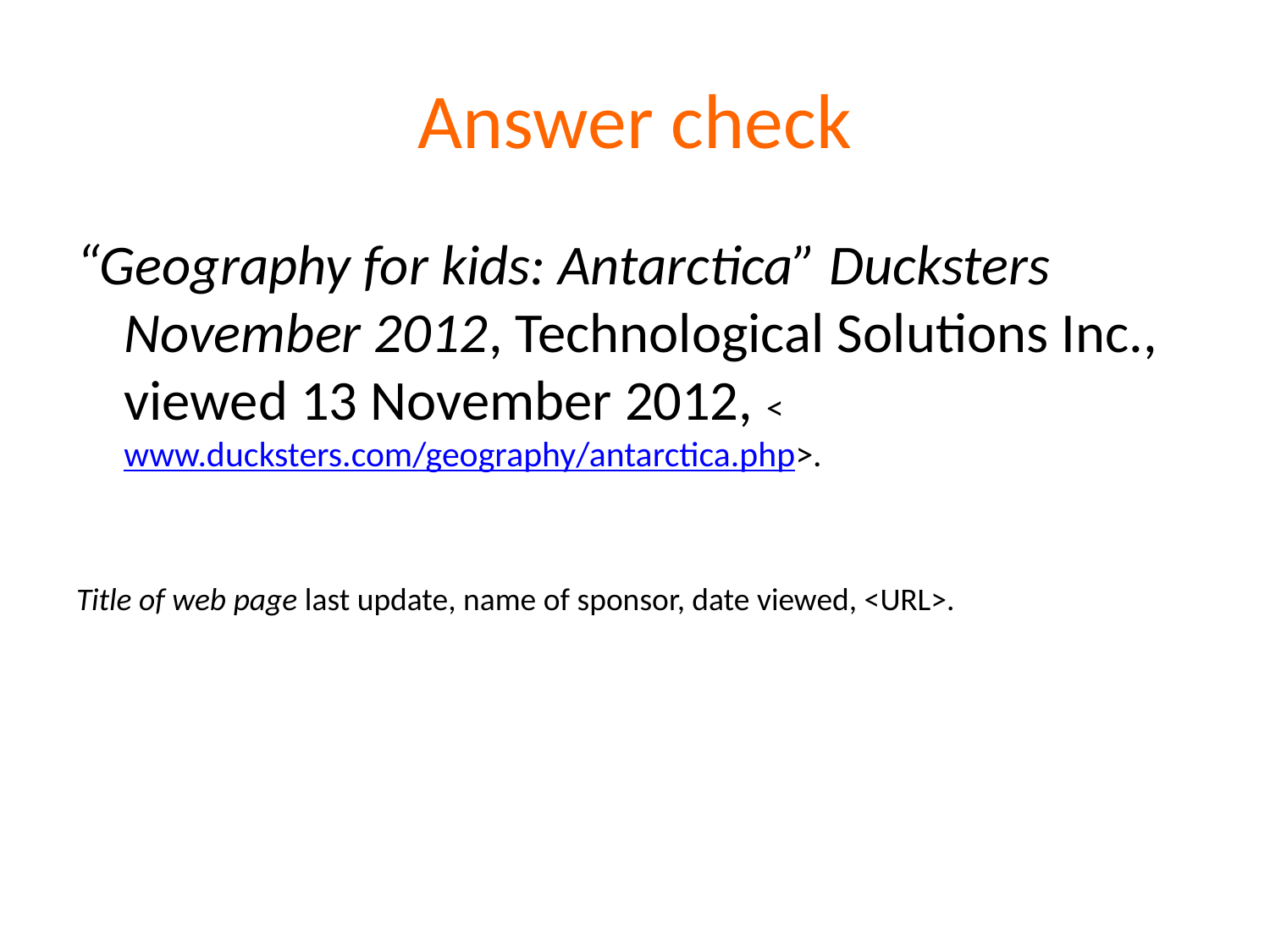

# Answer check
“Geography for kids: Antarctica” Ducksters November 2012, Technological Solutions Inc., viewed 13 November 2012, <www.ducksters.com/geography/antarctica.php>.

Title of web page last update, name of sponsor, date viewed, <URL>.